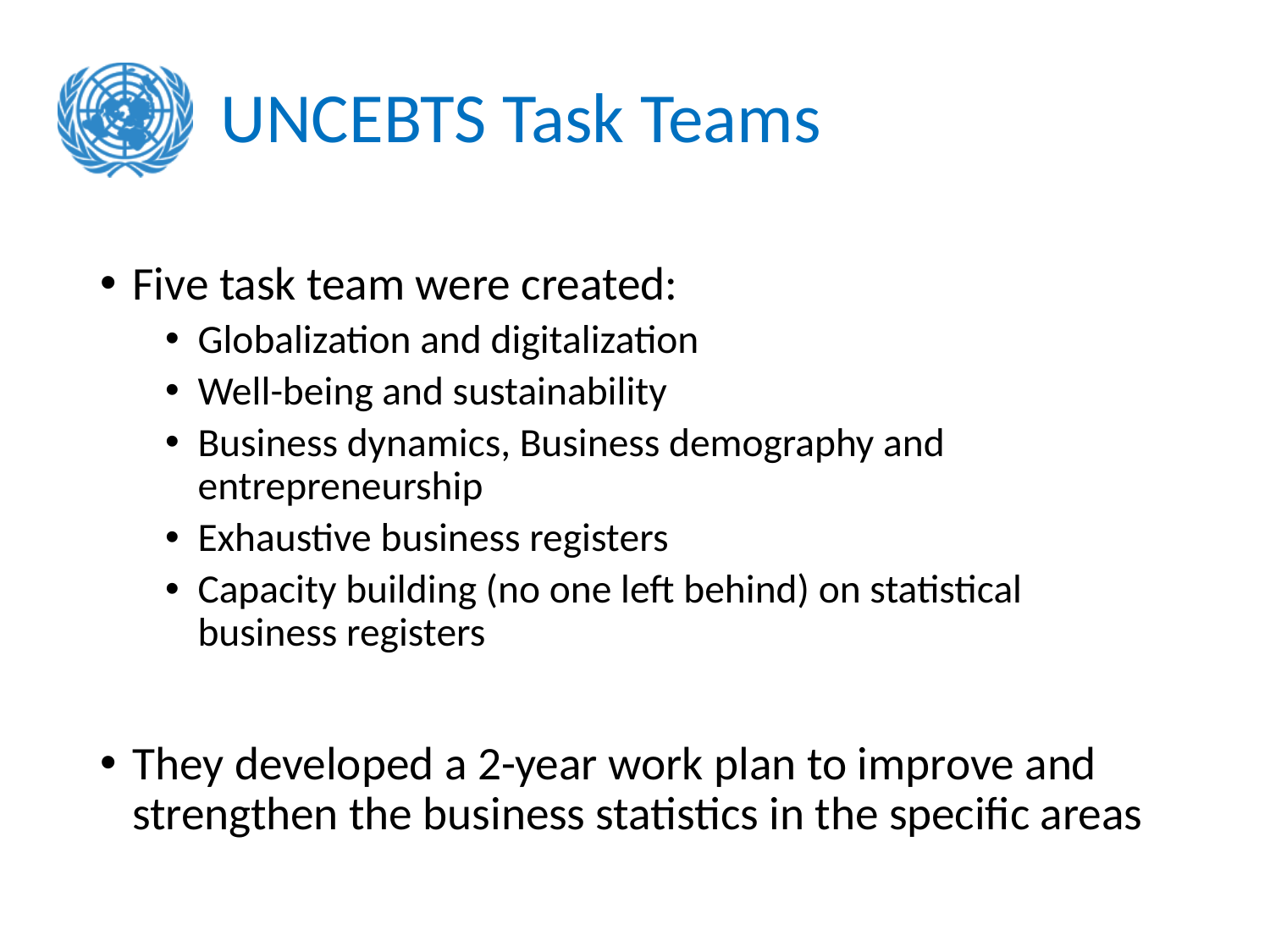

# UNCEBTS Task Teams
Five task team were created:
Globalization and digitalization
Well-being and sustainability
Business dynamics, Business demography and entrepreneurship
Exhaustive business registers
Capacity building (no one left behind) on statistical business registers

They developed a 2-year work plan to improve and strengthen the business statistics in the specific areas